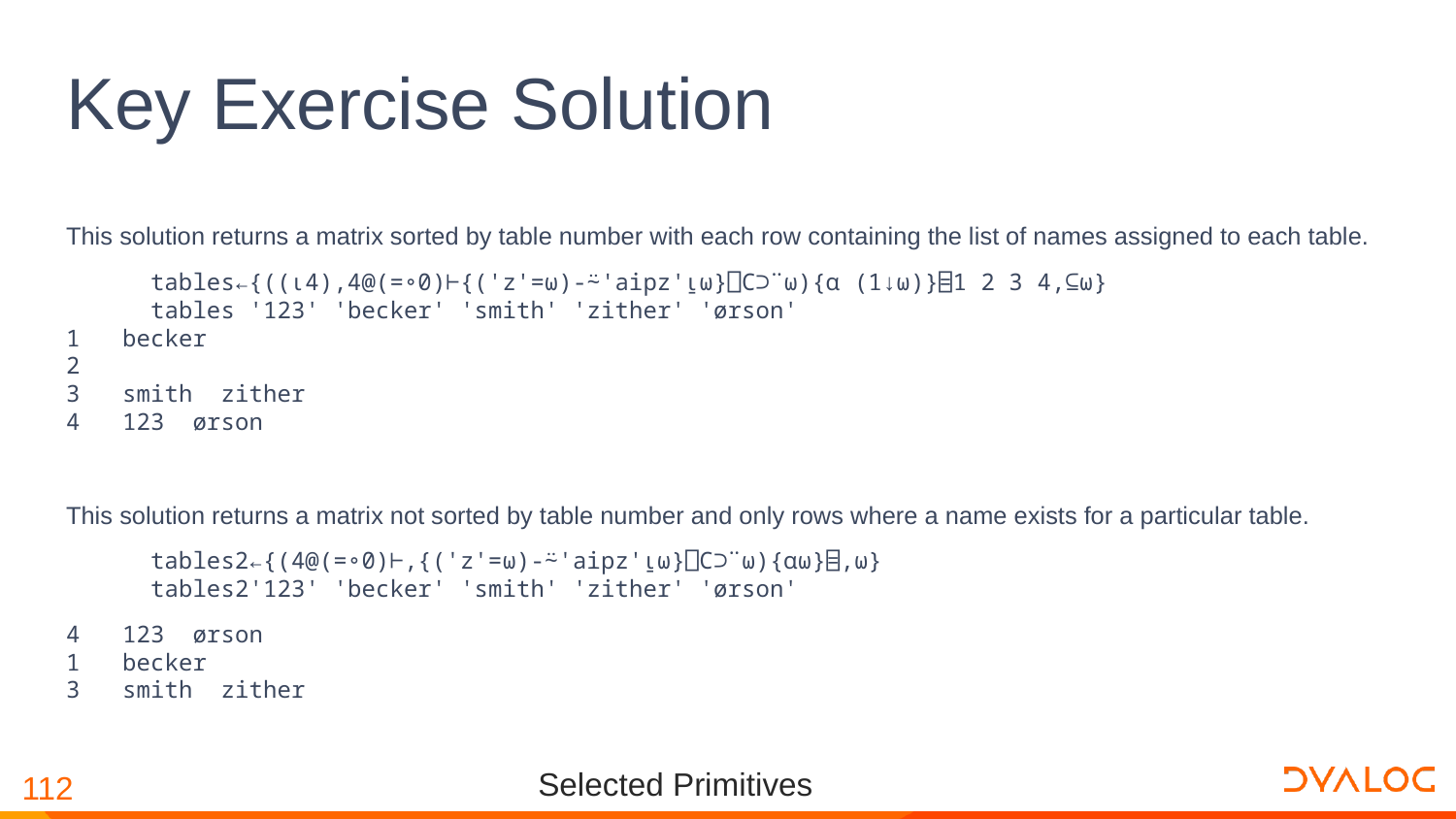

# Key Exercise Solution
This solution returns a matrix sorted by table number with each row containing the list of names assigned to each table.
      tables←{((⍳4),4@(=∘0)⊢{('z'=⍵)-⍨'aipz'⍸⍵}⎕C⊃¨⍵){⍺ (1↓⍵)}⌸1 2 3 4,⊆⍵}
      tables '123' 'becker' 'smith' 'zither' 'ørson'
1   becker
2
3   smith  zither
4   123  ørson

This solution returns a matrix not sorted by table number and only rows where a name exists for a particular table.
      tables2←{(4@(=∘0)⊢,{('z'=⍵)-⍨'aipz'⍸⍵}⎕C⊃¨⍵){⍺⍵}⌸,⍵}
      tables2'123' 'becker' 'smith' 'zither' 'ørson'
4   123  ørson
1   becker
3   smith  zither